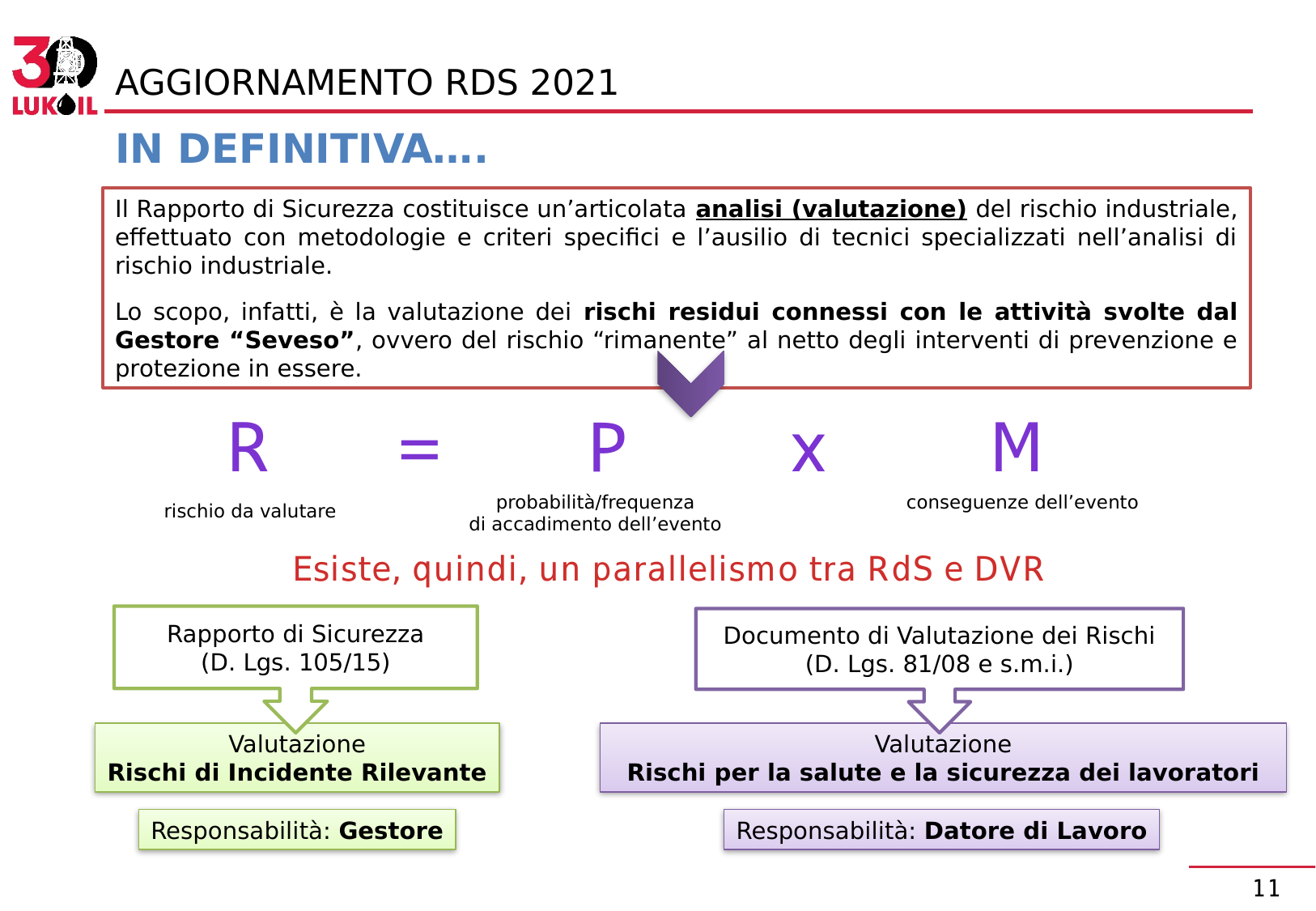

AGGIORNAMENTO RDS 2021
In definitiva….
Il Rapporto di Sicurezza costituisce un’articolata analisi (valutazione) del rischio industriale, effettuato con metodologie e criteri specifici e l’ausilio di tecnici specializzati nell’analisi di rischio industriale.

Lo scopo, infatti, è la valutazione dei rischi residui connessi con le attività svolte dal Gestore “Seveso”, ovvero del rischio “rimanente” al netto degli interventi di prevenzione e protezione in essere.

R      =       P        x        M
probabilità/frequenza
di accadimento dell’evento
conseguenze dell’evento
rischio da valutare
Esiste, quindi, un parallelismo tra RdS e DVR
Rapporto di Sicurezza
(D. Lgs. 105/15)
Documento di Valutazione dei Rischi (D. Lgs. 81/08 e s.m.i.)
Valutazione
Rischi di Incidente Rilevante
Valutazione
Rischi per la salute e la sicurezza dei lavoratori
Responsabilità: Gestore
Responsabilità: Datore di Lavoro